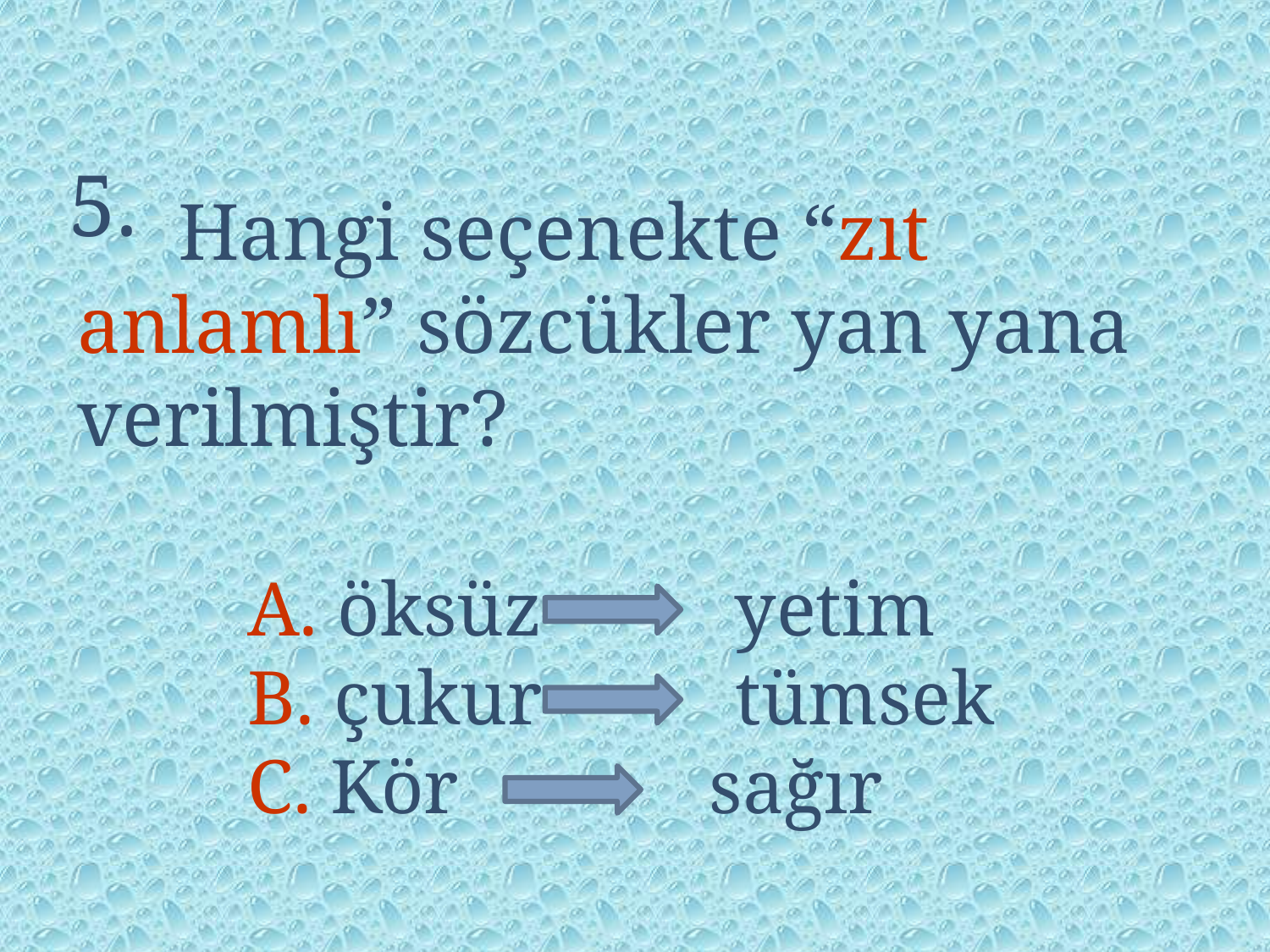

5.
     Hangi seçenekte “zıt anlamlı” sözcükler yan yana verilmiştir?
A. öksüz          yetim
B. çukur          tümsek
C. Kör             sağır